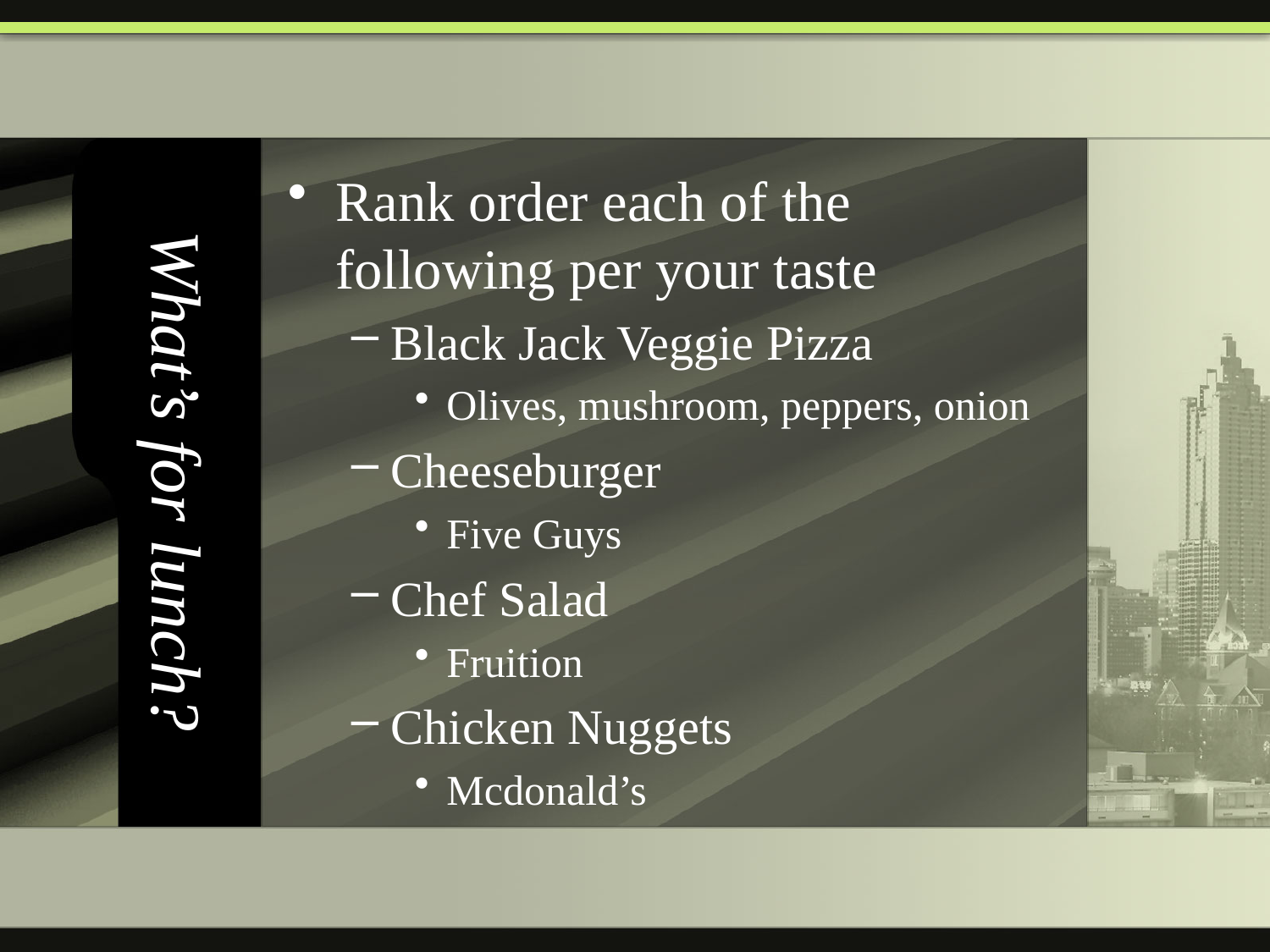

# What’s for lunch?
Rank order each of the following per your taste
Black Jack Veggie Pizza
Olives, mushroom, peppers, onion
Cheeseburger
Five Guys
Chef Salad
Fruition
Chicken Nuggets
Mcdonald’s